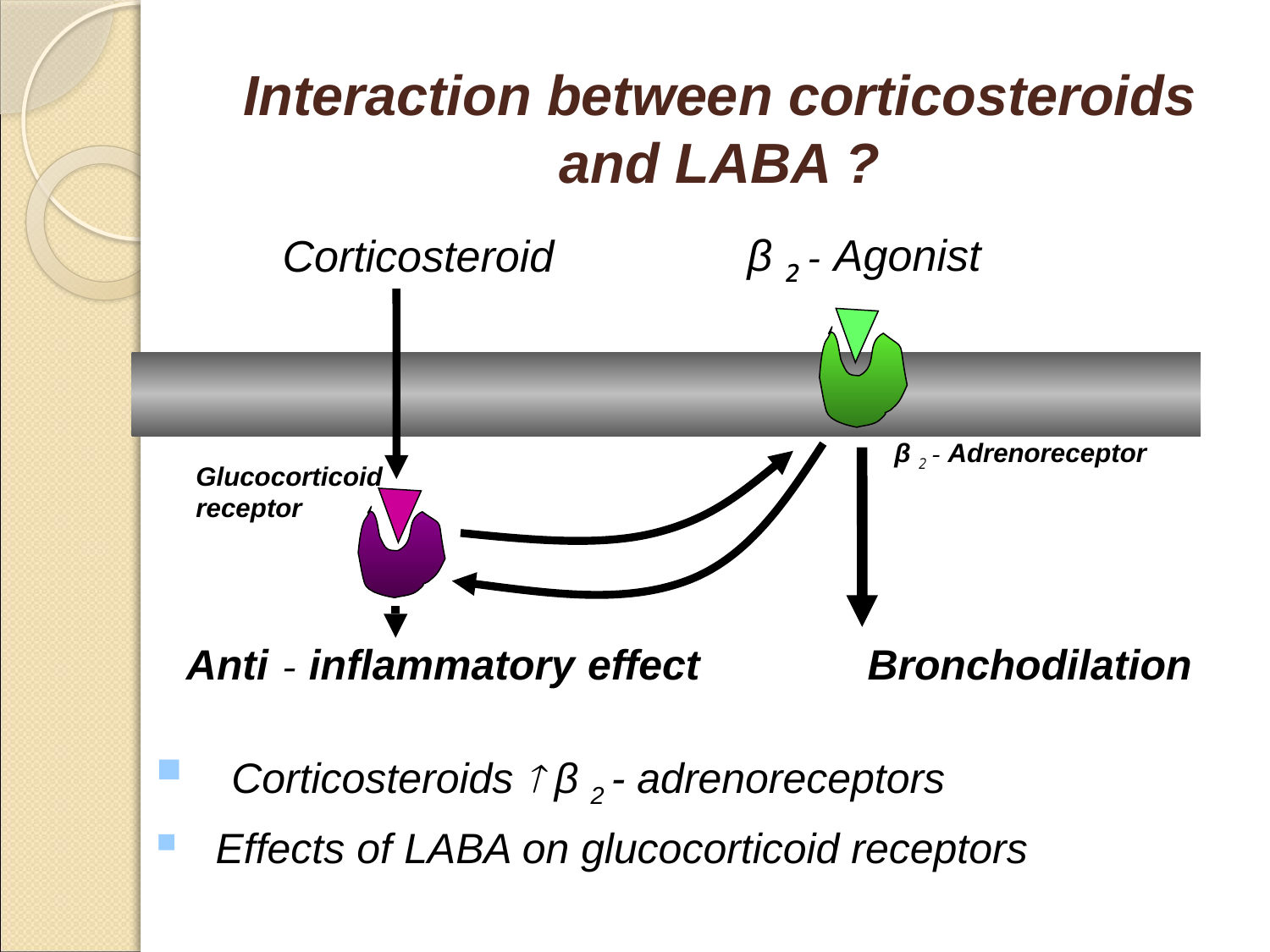

# Interaction between corticosteroids and LABA ?
β 2 - Agonist
Corticosteroid

β 2 - Adrenoreceptor

Glucocorticoid
receptor

Anti - inflammatory effect
Bronchodilation
 Corticosteroids ↑ β 2 - adrenoreceptors
Effects of LABA on glucocorticoid receptors